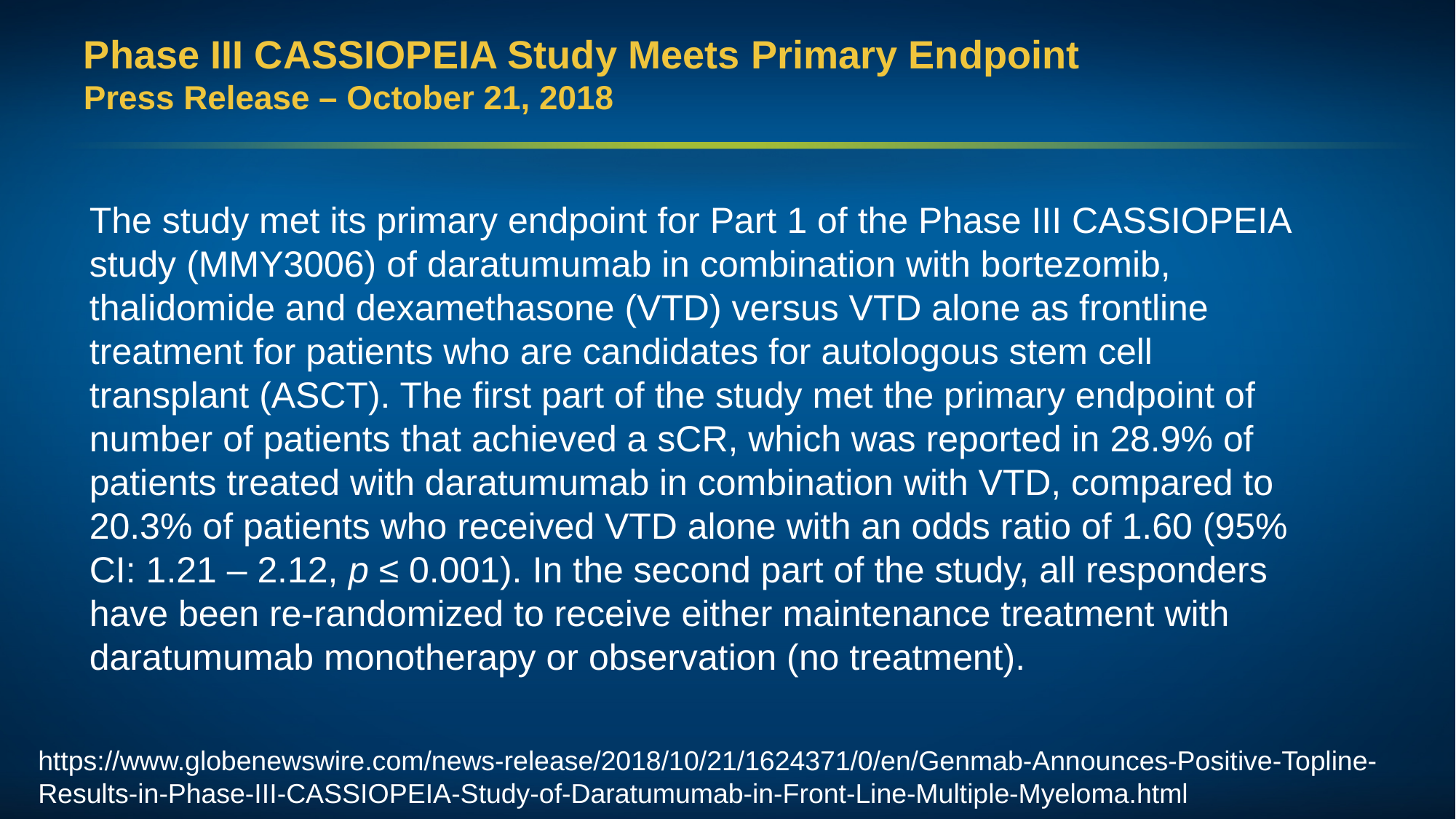

# Phase III CASSIOPEIA Study Meets Primary Endpoint Press Release – October 21, 2018
The study met its primary endpoint for Part 1 of the Phase III CASSIOPEIA study (MMY3006) of daratumumab in combination with bortezomib, thalidomide and dexamethasone (VTD) versus VTD alone as frontline treatment for patients who are candidates for autologous stem cell transplant (ASCT). The first part of the study met the primary endpoint of number of patients that achieved a sCR, which was reported in 28.9% of patients treated with daratumumab in combination with VTD, compared to 20.3% of patients who received VTD alone with an odds ratio of 1.60 (95% CI: 1.21 – 2.12, p ≤ 0.001). In the second part of the study, all responders have been re-randomized to receive either maintenance treatment with daratumumab monotherapy or observation (no treatment).
https://www.globenewswire.com/news-release/2018/10/21/1624371/0/en/Genmab-Announces-Positive-Topline-Results-in-Phase-III-CASSIOPEIA-Study-of-Daratumumab-in-Front-Line-Multiple-Myeloma.html